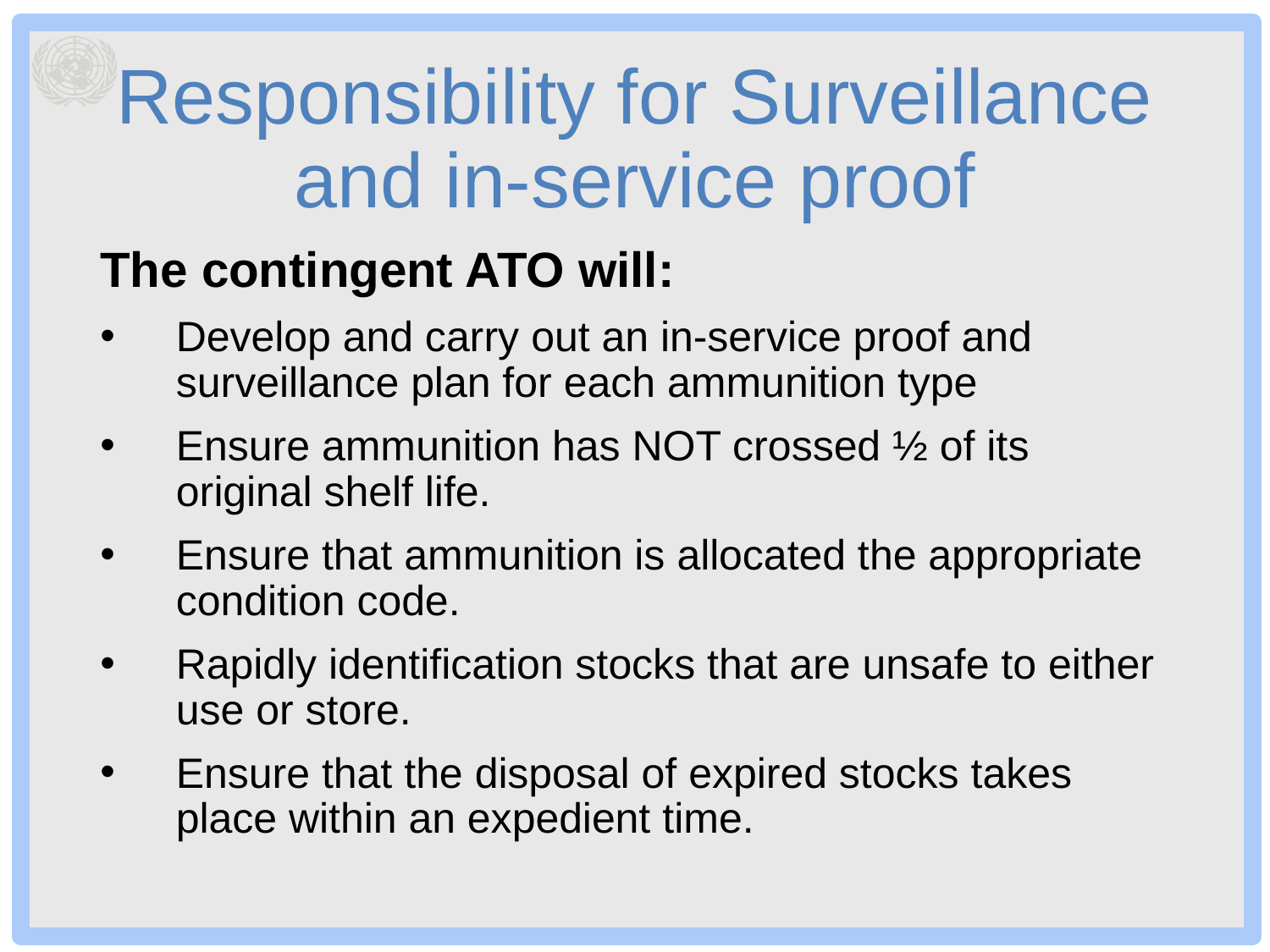

# Responsibility for Surveillance and in-service proof
The contingent ATO will:
Develop and carry out an in-service proof and surveillance plan for each ammunition type
Ensure ammunition has NOT crossed ½ of its original shelf life.
Ensure that ammunition is allocated the appropriate condition code.
Rapidly identification stocks that are unsafe to either use or store.
Ensure that the disposal of expired stocks takes place within an expedient time.